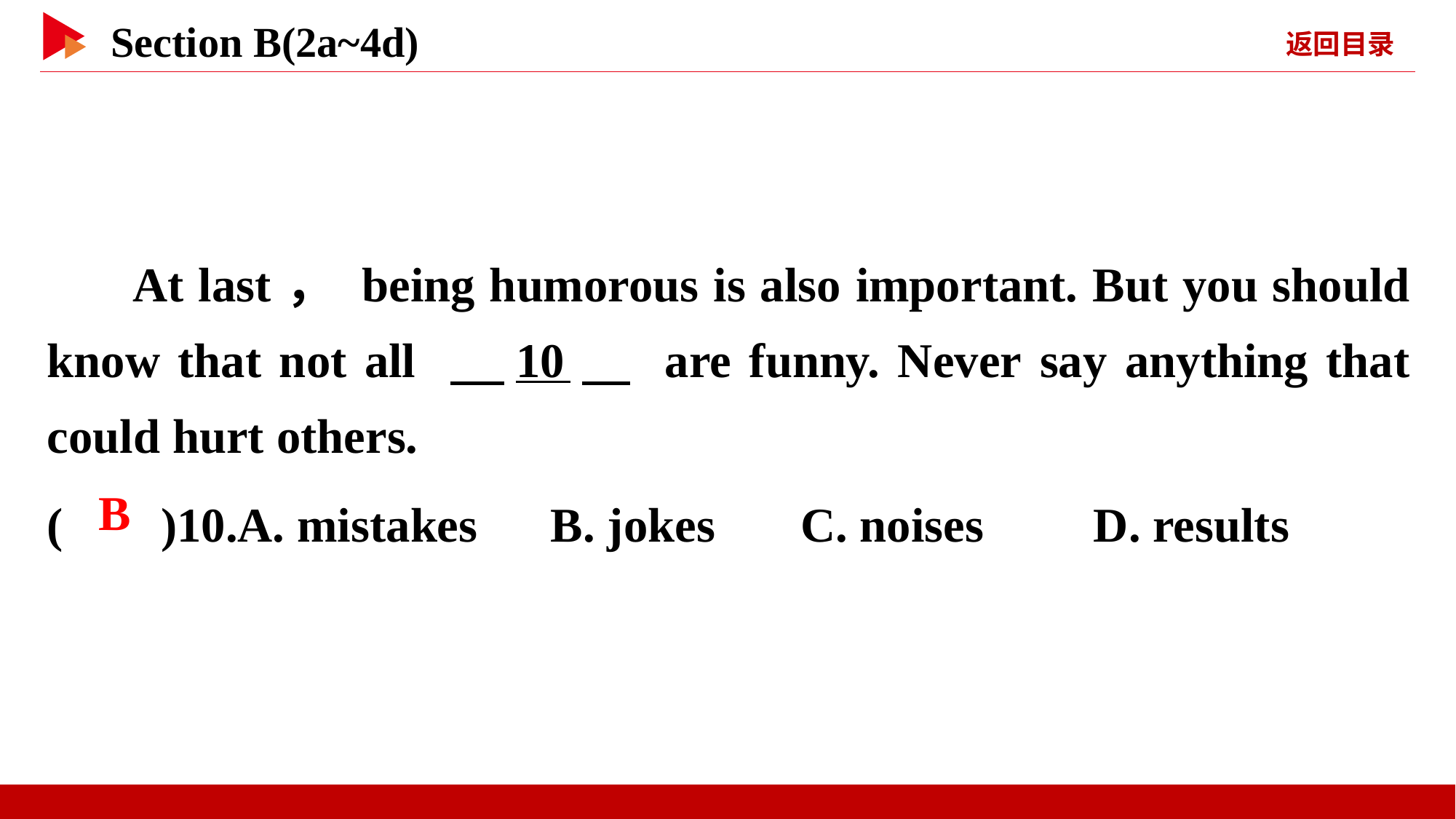

At last， being humorous is also important. But you should know that not all 　10　 are funny. Never say anything that could hurt others.
(        )10.A. mistakes      B. jokes       C. noises         D. results
   B